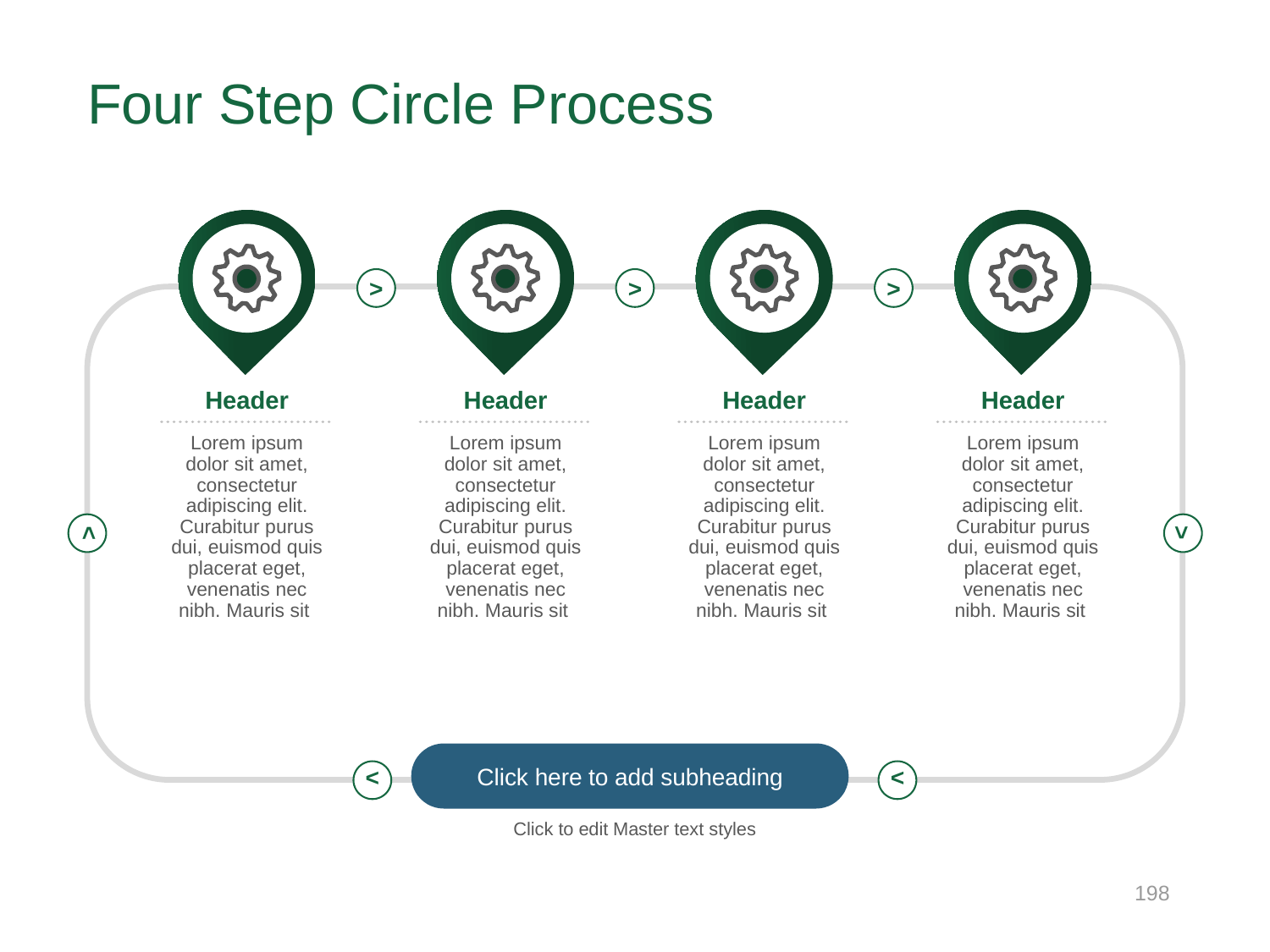

# Four Step Circle Process

>
>
>

Header
Header
Header
Header
Lorem ipsum dolor sit amet, consectetur adipiscing elit. Curabitur purus dui, euismod quis placerat eget, venenatis nec nibh. Mauris sit
Lorem ipsum dolor sit amet, consectetur adipiscing elit. Curabitur purus dui, euismod quis placerat eget, venenatis nec nibh. Mauris sit
Lorem ipsum dolor sit amet, consectetur adipiscing elit. Curabitur purus dui, euismod quis placerat eget, venenatis nec nibh. Mauris sit
Lorem ipsum dolor sit amet, consectetur adipiscing elit. Curabitur purus dui, euismod quis placerat eget, venenatis nec nibh. Mauris sit
>
>
Click here to add subheading
>
>
Click to edit Master text styles
198